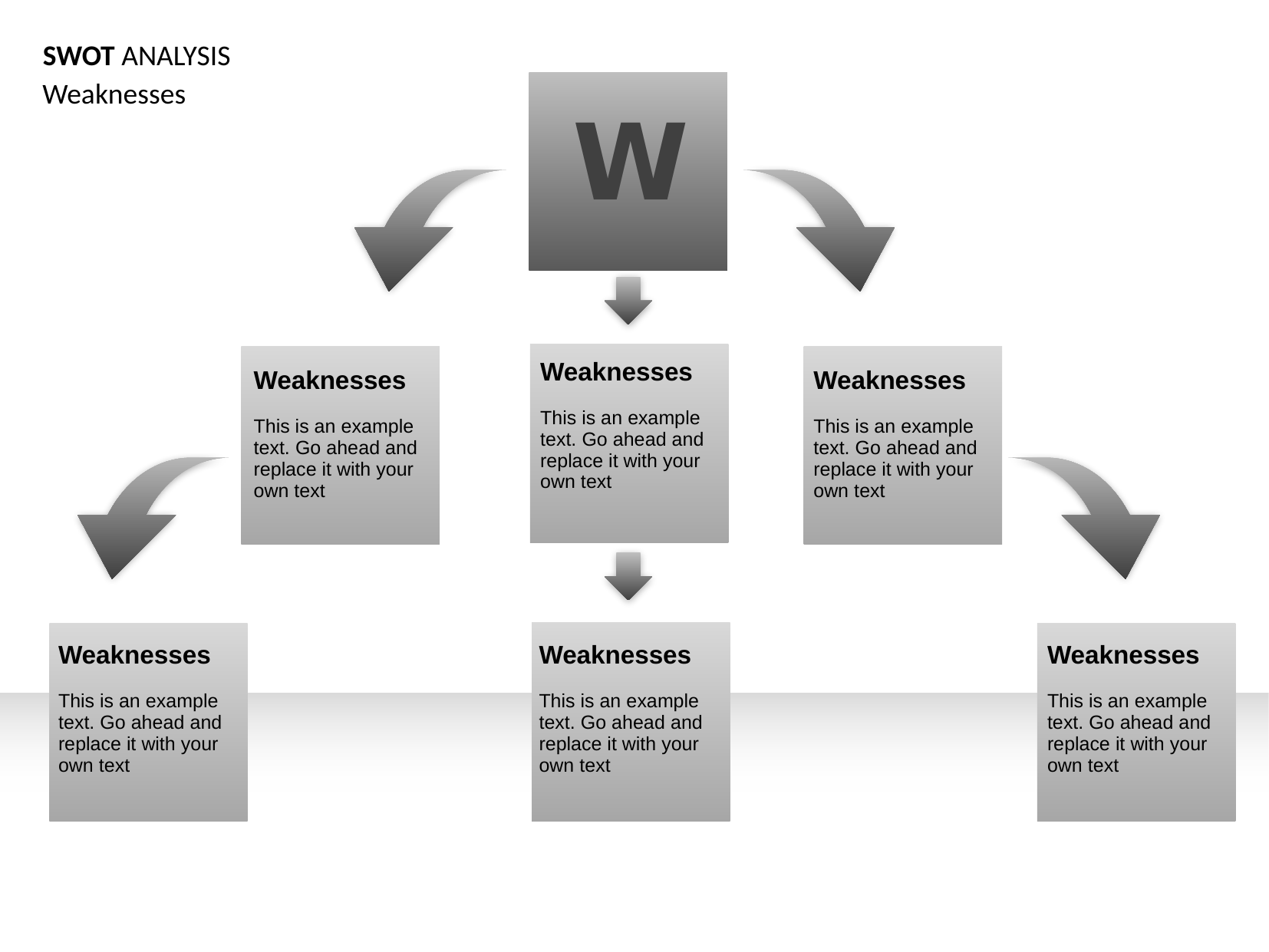

SWOT ANALYSIS

Weaknesses
W

Weaknesses

This is an example text. Go ahead and replace it with your own text

Weaknesses

This is an example text. Go ahead and replace it with your own text

Weaknesses

This is an example text. Go ahead and replace it with your own text

Weaknesses

This is an example text. Go ahead and replace it with your own text

Weaknesses

This is an example text. Go ahead and replace it with your own text

Weaknesses

This is an example text. Go ahead and replace it with your own text